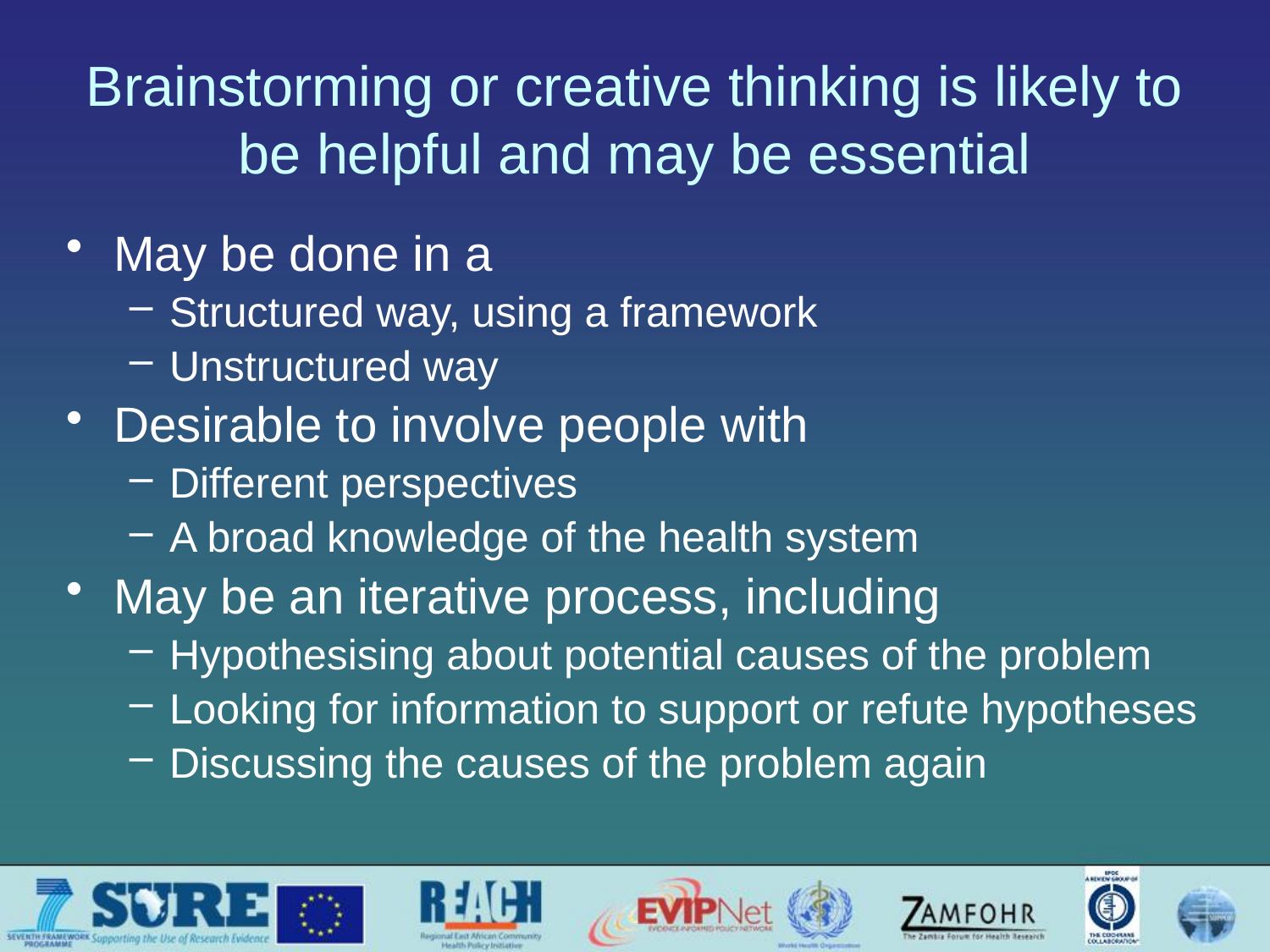

# Brainstorming or creative thinking is likely to be helpful and may be essential
May be done in a
Structured way, using a framework
Unstructured way
Desirable to involve people with
Different perspectives
A broad knowledge of the health system
May be an iterative process, including
Hypothesising about potential causes of the problem
Looking for information to support or refute hypotheses
Discussing the causes of the problem again